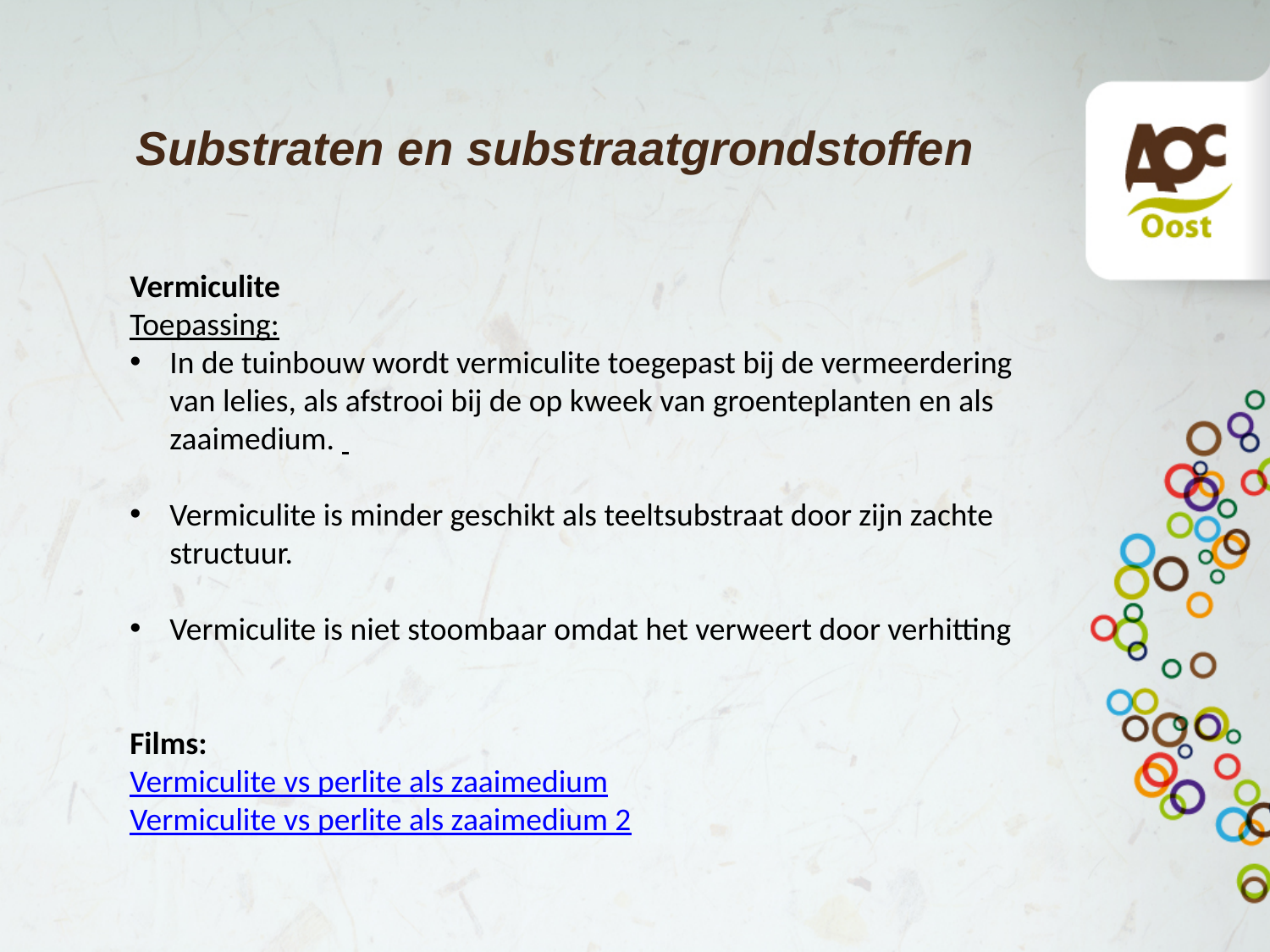

# Substraten en substraatgrondstoffen

Vermiculite
Toepassing:
In de tuinbouw wordt vermiculite toegepast bij de vermeerdering van lelies, als afstrooi bij de op kweek van groenteplanten en als zaaimedium.

Vermiculite is minder geschikt als teeltsubstraat door zijn zachte structuur.

Vermiculite is niet stoombaar omdat het verweert door verhitting

Films:
Vermiculite vs perlite als zaaimedium
Vermiculite vs perlite als zaaimedium 2